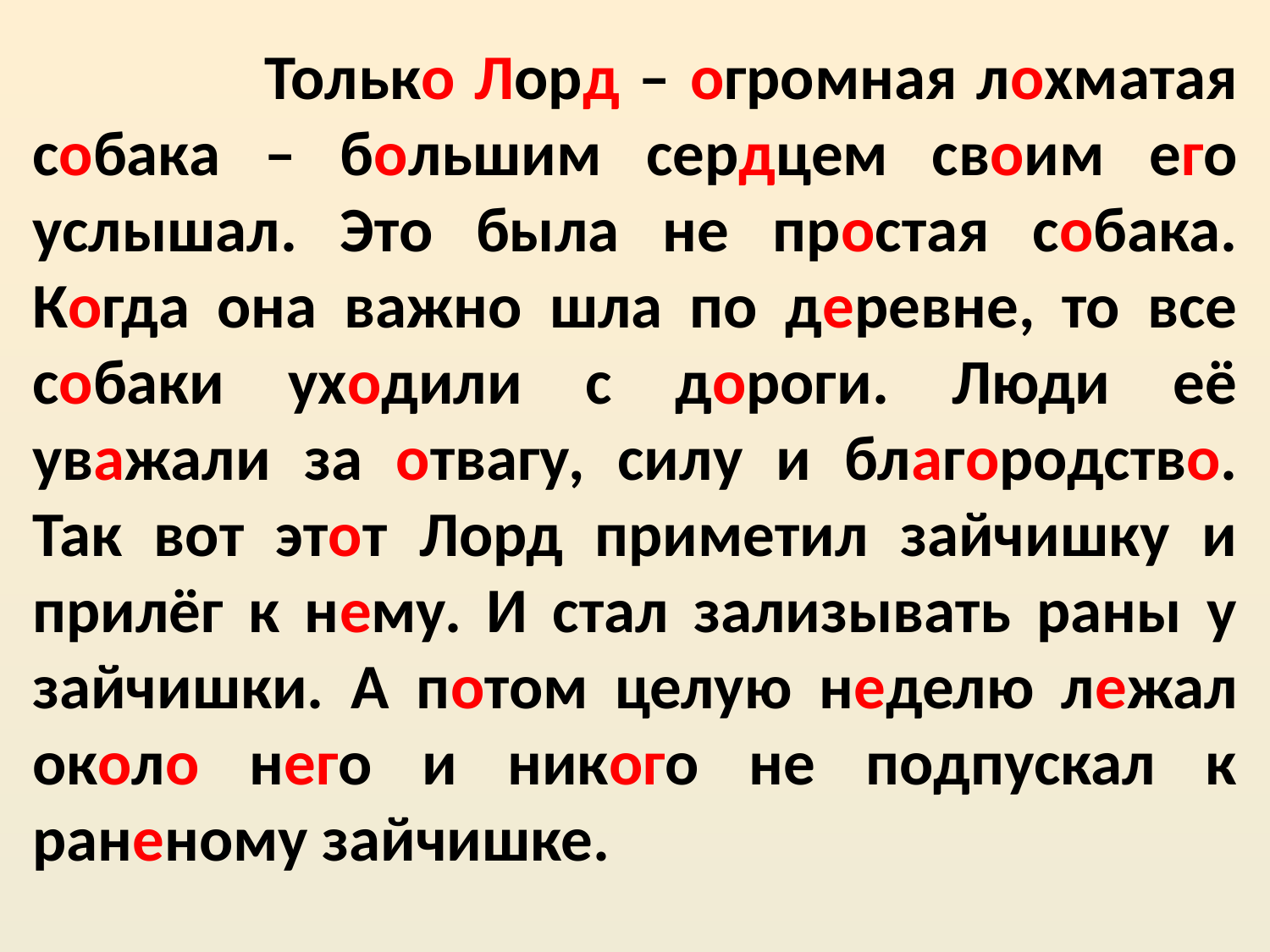

Только Лорд – огромная лохматая собака – большим сердцем своим его услышал. Это была не простая собака. Когда она важно шла по деревне, то все собаки уходили с дороги. Люди её уважали за отвагу, силу и благородство. Так вот этот Лорд приметил зайчишку и прилёг к нему. И стал зализывать раны у зайчишки. А потом целую неделю лежал около него и никого не подпускал к раненому зайчишке.